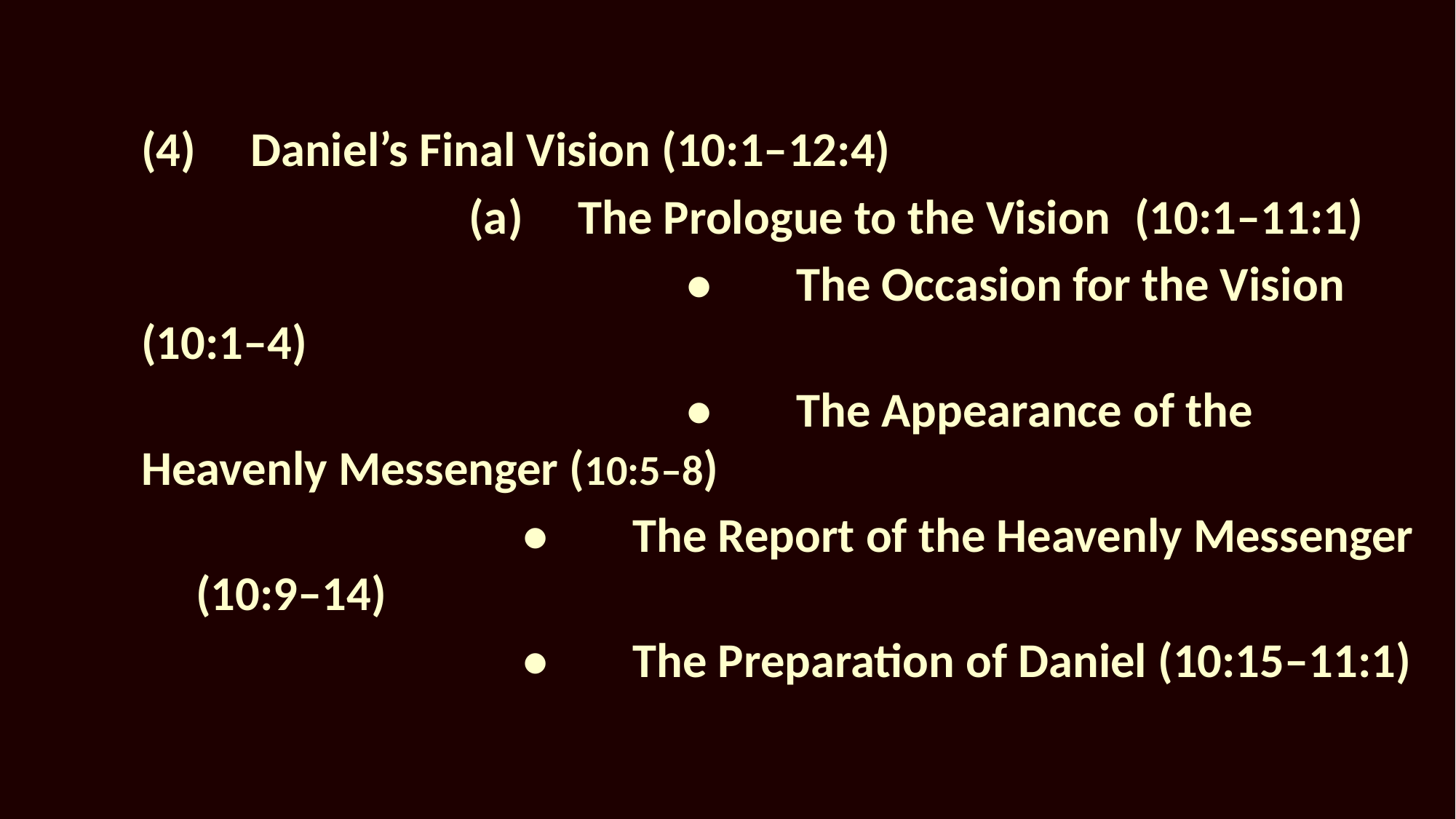

(4)	Daniel’s Final Vision (10:1–12:4)
			(a)	The Prologue to the Vision	 (10:1–11:1)
					•	The Occasion for the Vision (10:1–4)
					•	The Appearance of the Heavenly Messenger (10:5–8)
			•	The Report of the Heavenly Messenger (10:9–14)
			•	The Preparation of Daniel (10:15–11:1)